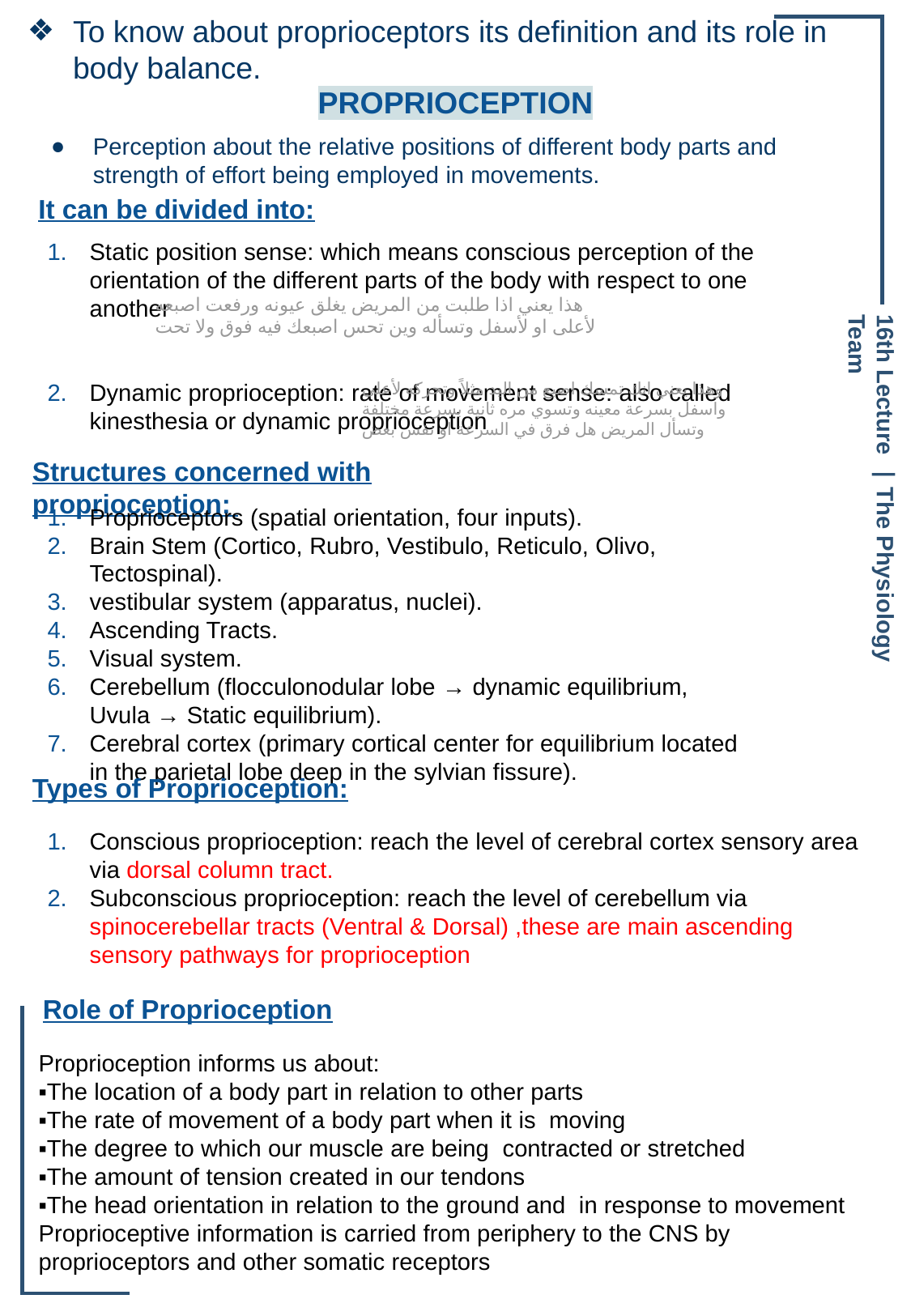

To know about proprioceptors its definition and its role in body balance.
PROPRIOCEPTION
Perception about the relative positions of different body parts and strength of effort being employed in movements.
It can be divided into:
Static position sense: which means conscious perception of the orientation of the different parts of the body with respect to one another

Dynamic proprioception: rate of movement sense: also called kinesthesia or dynamic proprioception
هذا يعني اذا طلبت من المريض يغلق عيونه ورفعت اصبعه لأعلى او لأسفل وتسأله وين تحس اصبعك فيه فوق ولا تحت
وهذا يعني انك تمسك اصبع من اليد مثلاً وتحركه لأعلى واسفل بسرعة معينه وتسوي مره ثانية بسرعة مختلفة وتسأل المريض هل فرق في السرعة او نفس بعض
Structures concerned with proprioception:
16th Lecture  ∣ The Physiology Team
Proprioceptors (spatial orientation, four inputs).
Brain Stem (Cortico, Rubro, Vestibulo, Reticulo, Olivo, Tectospinal).
vestibular system (apparatus, nuclei).
Ascending Tracts.
Visual system.
Cerebellum (flocculonodular lobe → dynamic equilibrium, Uvula → Static equilibrium).
Cerebral cortex (primary cortical center for equilibrium located in the parietal lobe deep in the sylvian fissure).

Types of Proprioception:
Conscious proprioception: reach the level of cerebral cortex sensory area via dorsal column tract.
Subconscious proprioception: reach the level of cerebellum via spinocerebellar tracts (Ventral & Dorsal) ,these are main ascending sensory pathways for proprioception

Role of Proprioception
Proprioception informs us about:
▪The location of a body part in relation to other parts
▪The rate of movement of a body part when it is  moving
▪The degree to which our muscle are being  contracted or stretched
▪The amount of tension created in our tendons
▪The head orientation in relation to the ground and  in response to movement
Proprioceptive information is carried from periphery to the CNS by proprioceptors and other somatic receptors